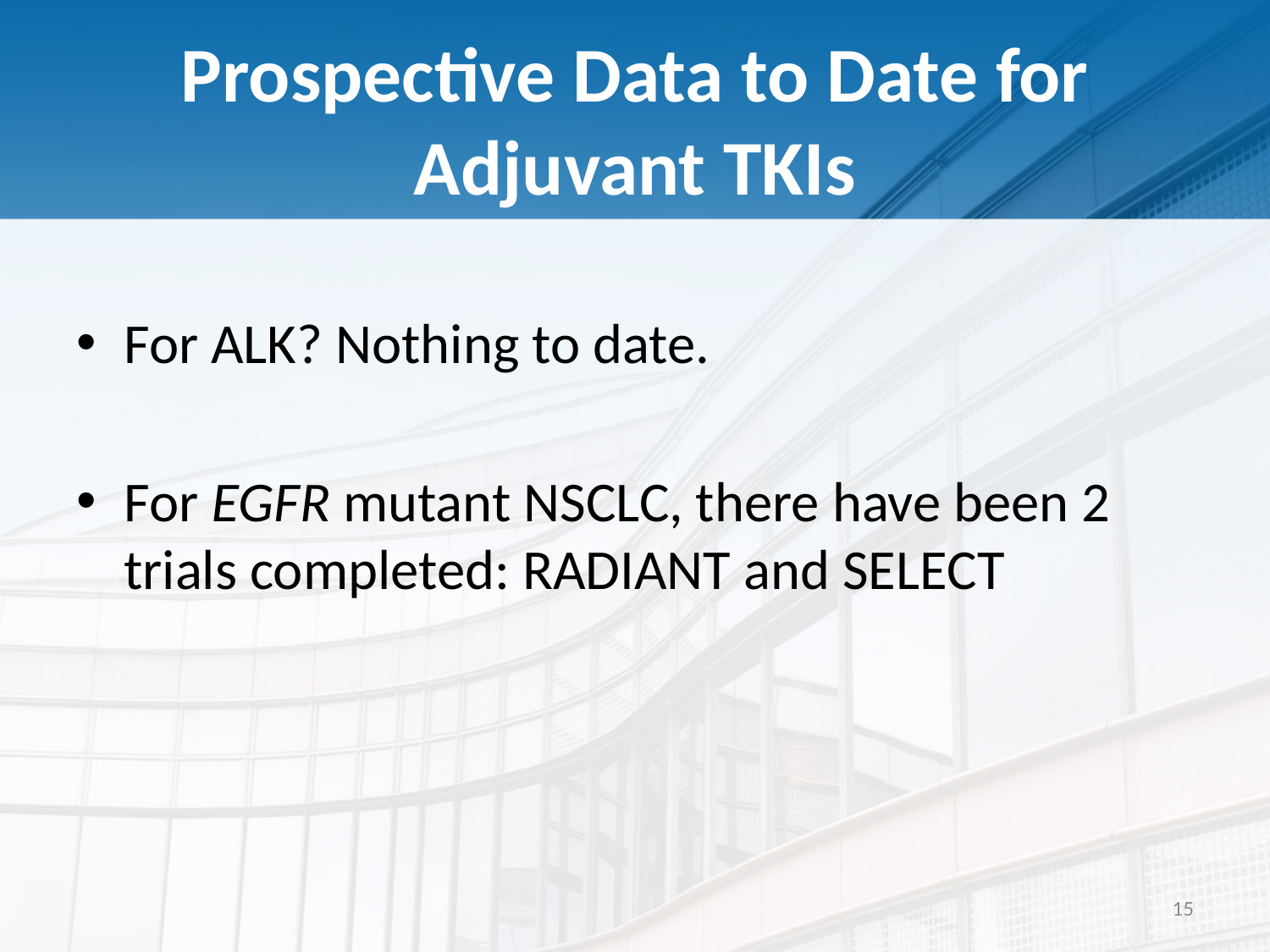

# Prospective Data to Date for Adjuvant TKIs

For ALK? Nothing to date.

For EGFR mutant NSCLC, there have been 2 trials completed: RADIANT and SELECT
15